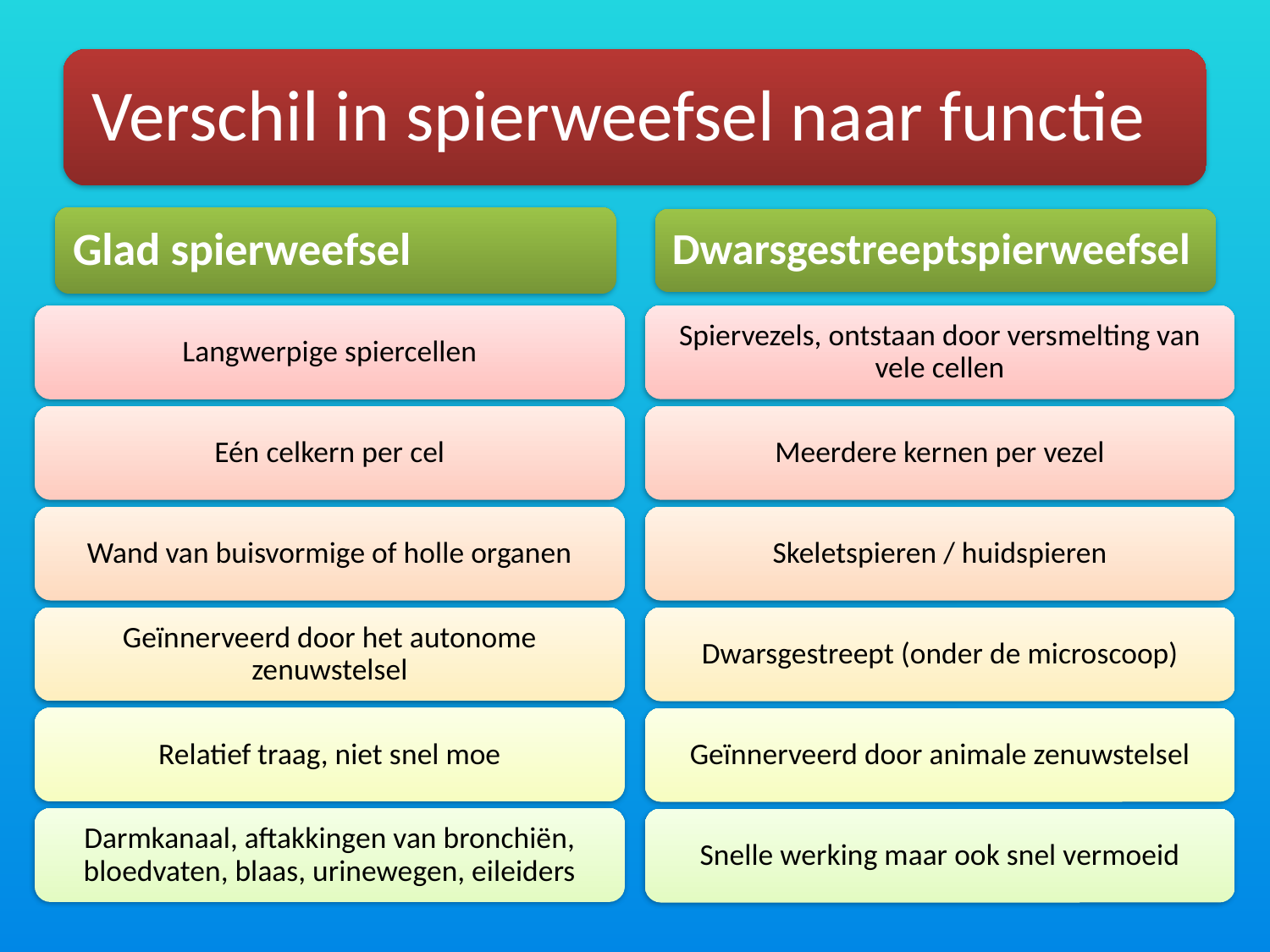

Verschil in spierweefsel naar functie
Glad spierweefsel
Dwarsgestreeptspierweefsel
Langwerpige spiercellen
Eén celkern per cel
Wand van buisvormige of holle organen
Geïnnerveerd door het autonome zenuwstelsel
Relatief traag, niet snel moe
Darmkanaal, aftakkingen van bronchiën, bloedvaten, blaas, urinewegen, eileiders
Spiervezels, ontstaan door versmelting van vele cellen
Meerdere kernen per vezel
Skeletspieren / huidspieren
Dwarsgestreept (onder de microscoop)
Geïnnerveerd door animale zenuwstelsel
Snelle werking maar ook snel vermoeid